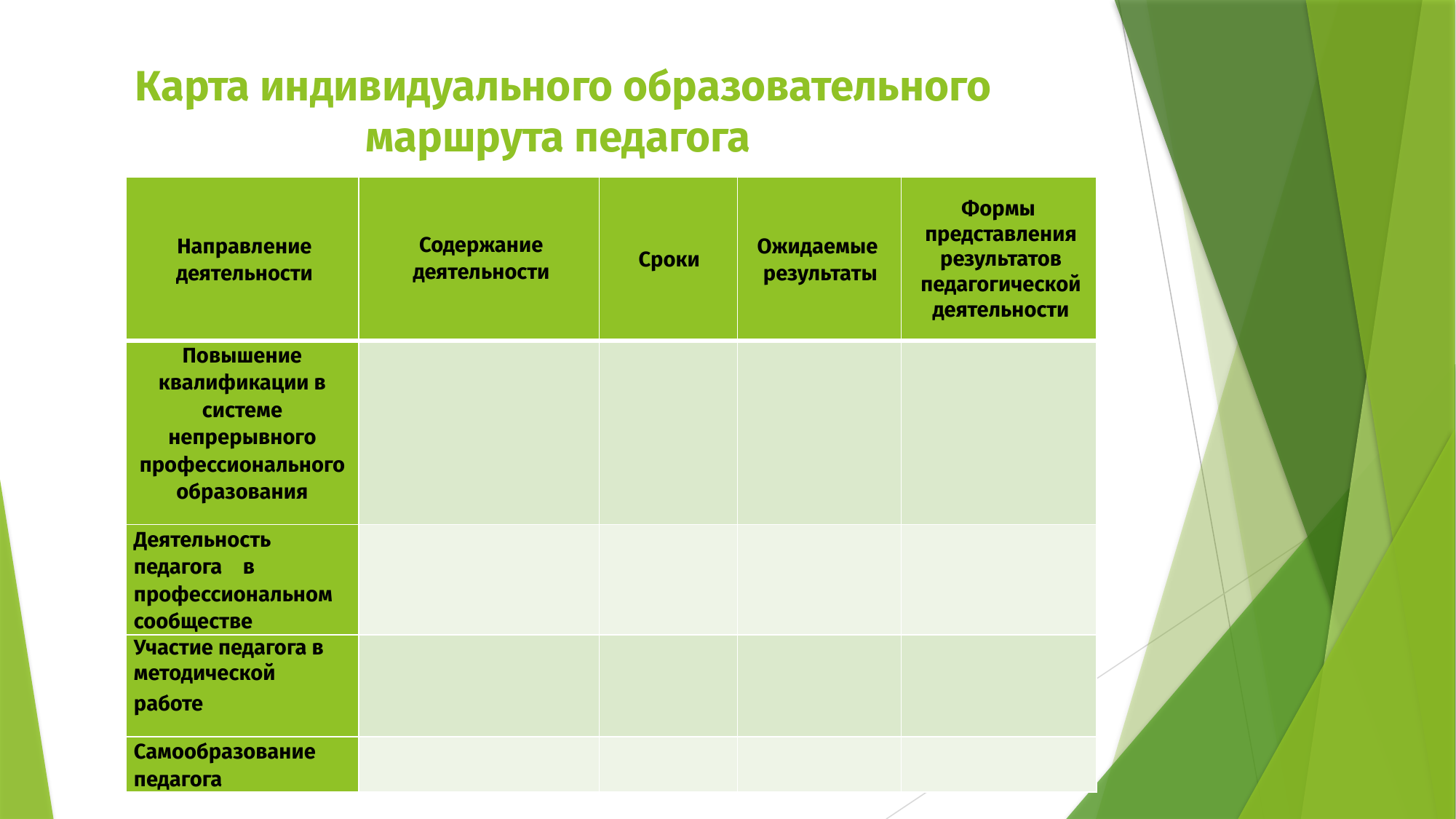

# Карта индивидуального образовательного маршрута педагога
| Направление деятельности | Содержание деятельности | Сроки | Ожидаемые результаты | Формы представления результатов педагогической деятельности |
| --- | --- | --- | --- | --- |
| Повышение квалификации в системе непрерывного профессионального образования |  |  |  |  |
| Деятельность педагога в профессиональном сообществе |  |  |  |  |
| Участие педагога в методической работе |  |  |  |  |
| Самообразование педагога |  |  |  |  |